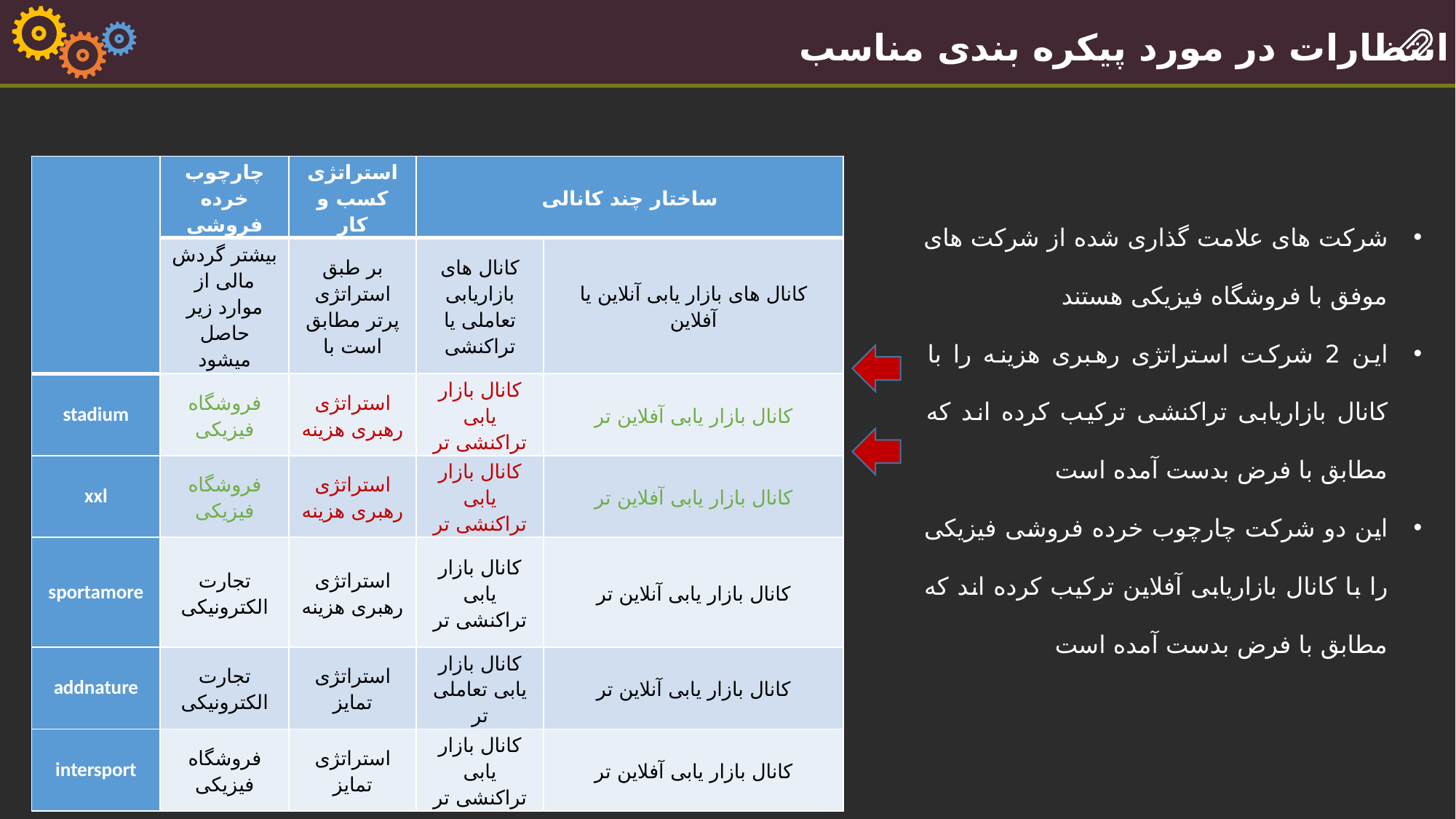

انتظارات در مورد پیکره بندی مناسب

|  | چارچوب خرده فروشی | استراتژی کسب و کار | ساختار چند کانالی |  |
| --- | --- | --- | --- | --- |
|  | بیشتر گردش مالی از موارد زیر حاصل میشود | بر طبق استراتژی پرتر مطابق است با | کانال های بازاریابی تعاملی یا تراکنشی | کانال های بازار یابی آنلاین یا آفلاین |
| stadium | فروشگاه فیزیکی | استراتژی رهبری هزینه | کانال بازار یابی تراکنشی تر | کانال بازار یابی آفلاین تر |
| xxl | فروشگاه فیزیکی | استراتژی رهبری هزینه | کانال بازار یابی تراکنشی تر | کانال بازار یابی آفلاین تر |
| sportamore | تجارت الکترونیکی | استراتژی رهبری هزینه | کانال بازار یابی تراکنشی تر | کانال بازار یابی آنلاین تر |
| addnature | تجارت الکترونیکی | استراتژی تمایز | کانال بازار یابی تعاملی تر | کانال بازار یابی آنلاین تر |
| intersport | فروشگاه فیزیکی | استراتژی تمایز | کانال بازار یابی تراکنشی تر | کانال بازار یابی آفلاین تر |
شرکت های علامت گذاری شده از شرکت های موفق با فروشگاه فیزیکی هستند
این 2 شرکت استراتژی رهبری هزینه را با کانال بازاریابی تراکنشی ترکیب کرده اند که مطابق با فرض بدست آمده است
این دو شرکت چارچوب خرده فروشی فیزیکی را با کانال بازاریابی آفلاین ترکیب کرده اند که مطابق با فرض بدست آمده است